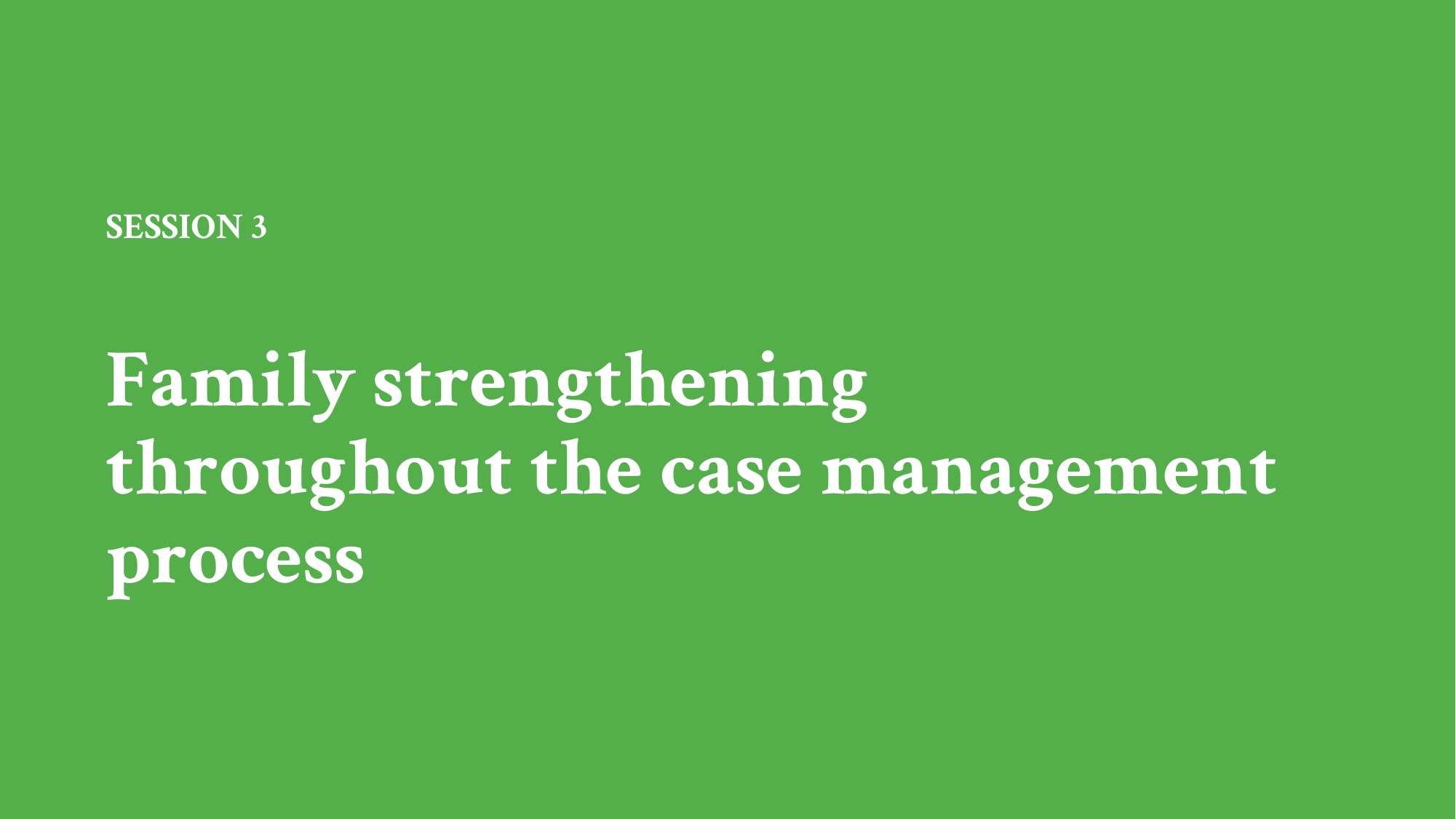

# SESSION 3 Family strengthening throughout the case management process